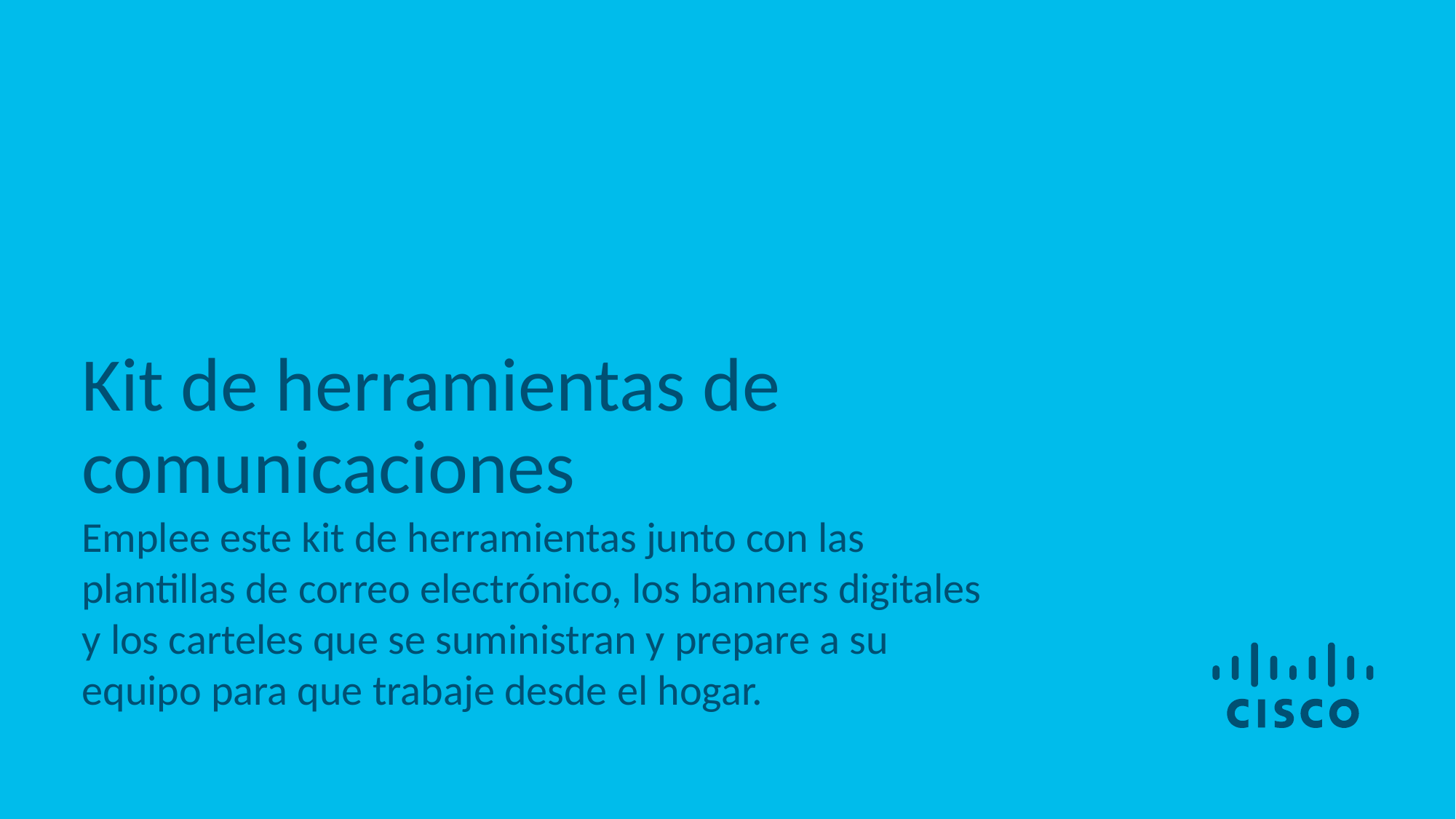

Kit de herramientas de comunicaciones
Emplee este kit de herramientas junto con las plantillas de correo electrónico, los banners digitales y los carteles que se suministran y prepare a su equipo para que trabaje desde el hogar.